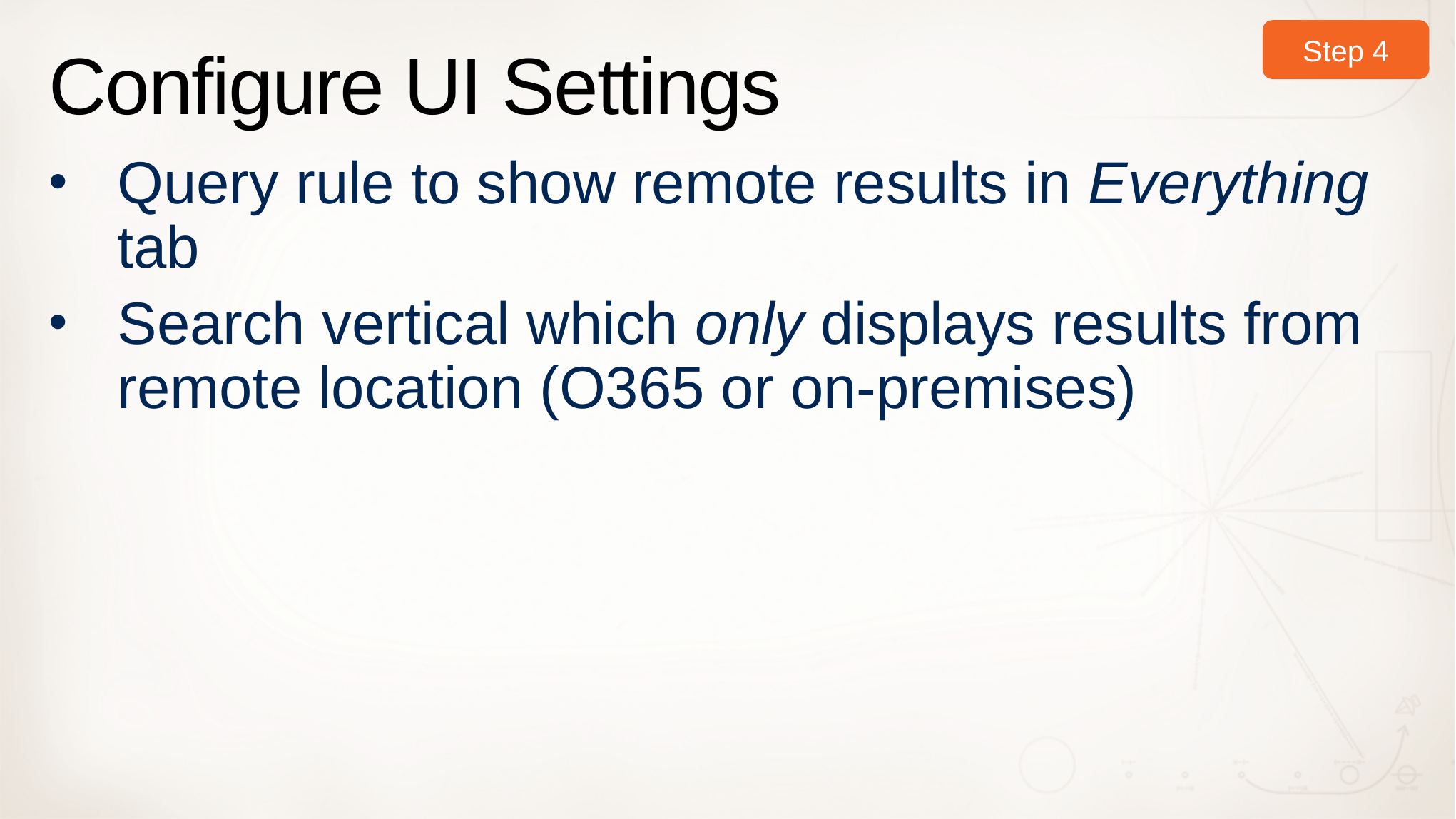

Step 4
# Configure UI Settings
Query rule to show remote results in Everything tab
Search vertical which only displays results from remote location (O365 or on-premises)